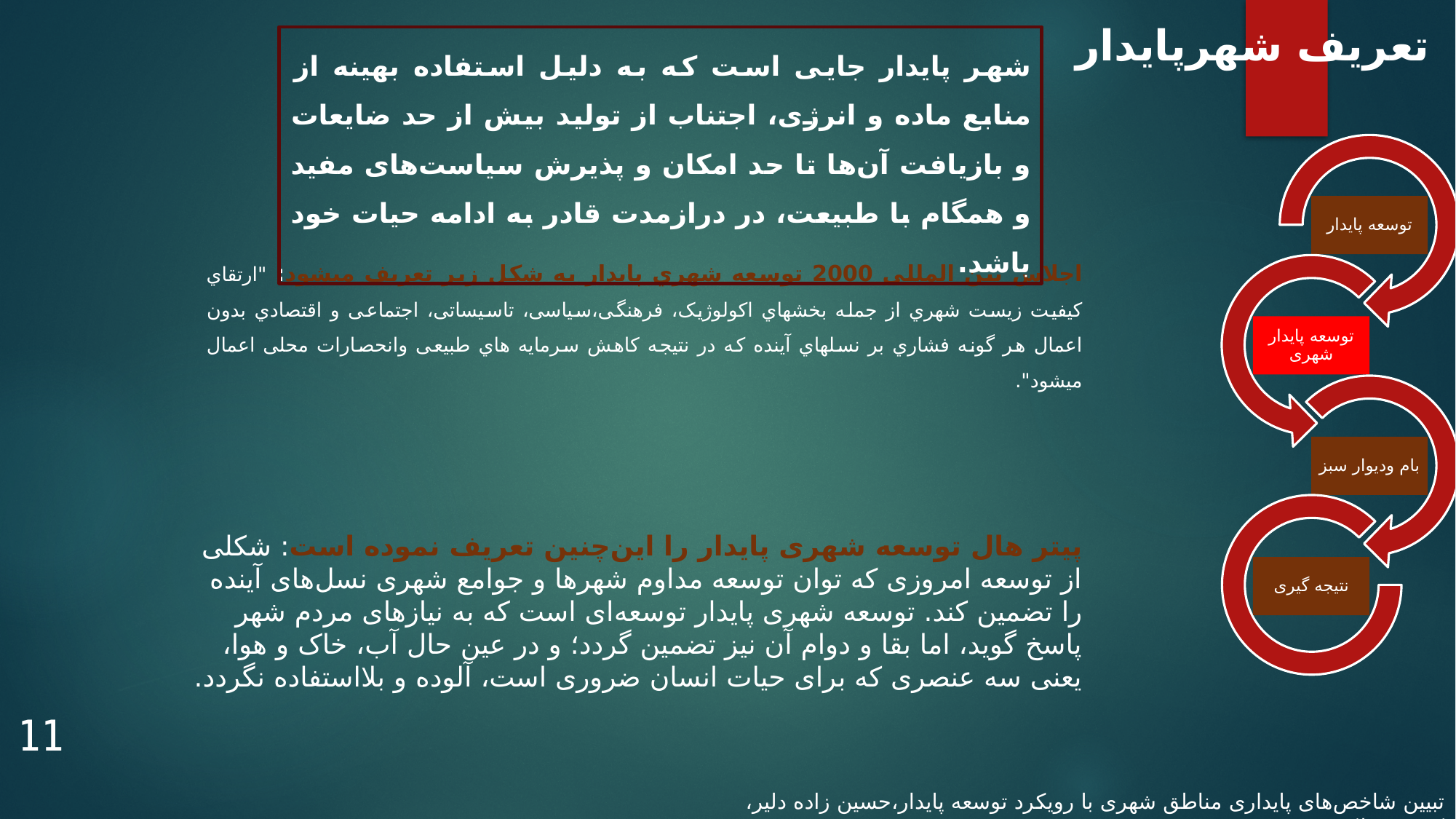

تعریف شهرپایدار
شهر پایدار جایی است که به دلیل استفاده بهینه از منابع ماده و انرژی، اجتناب از تولید بیش از حد ضایعات و بازیافت آن‌ها تا حد امکان و پذیرش سیاست‌های مفید و همگام با طبیعت، در درازمدت قادر به ادامه حیات خود باشد.
توسعه پایدار
توسعه پایدار شهری
بام ودیوار سبز
نتیجه گیری

اجلاس بین المللی 2000 توسعه شهري پایدار به شکل زیر تعریف میشود: "ارتقاي کیفیت زیست شهري از جمله بخشهاي اکولوژیک، فرهنگی،سیاسی، تاسیساتی، اجتماعی و اقتصادي بدون اعمال هر گونه فشاري بر نسلهاي آینده که در نتیجه کاهش سرمایه هاي طبیعی وانحصارات محلی اعمال میشود".

پیتر هال توسعه شهری پایدار را این‌چنین تعریف نموده است: شکلی از توسعه امروزی که توان توسعه مداوم شهرها و جوامع شهری نسل‌های آینده را تضمین کند. توسعه شهری پایدار توسعه‌ای است که به نیازهای مردم شهر پاسخ گوید، اما بقا و دوام آن نیز تضمین گردد؛ و در عین حال آب، خاک و هوا، یعنی سه عنصری که برای حیات انسان ضروری است، آلوده و بلااستفاده نگردد.
11
تبیین شاخص‌های پایداری مناطق شهری با رویکرد توسعه پایدار،حسین زاده دلیر، کریم و ملکی، سعید